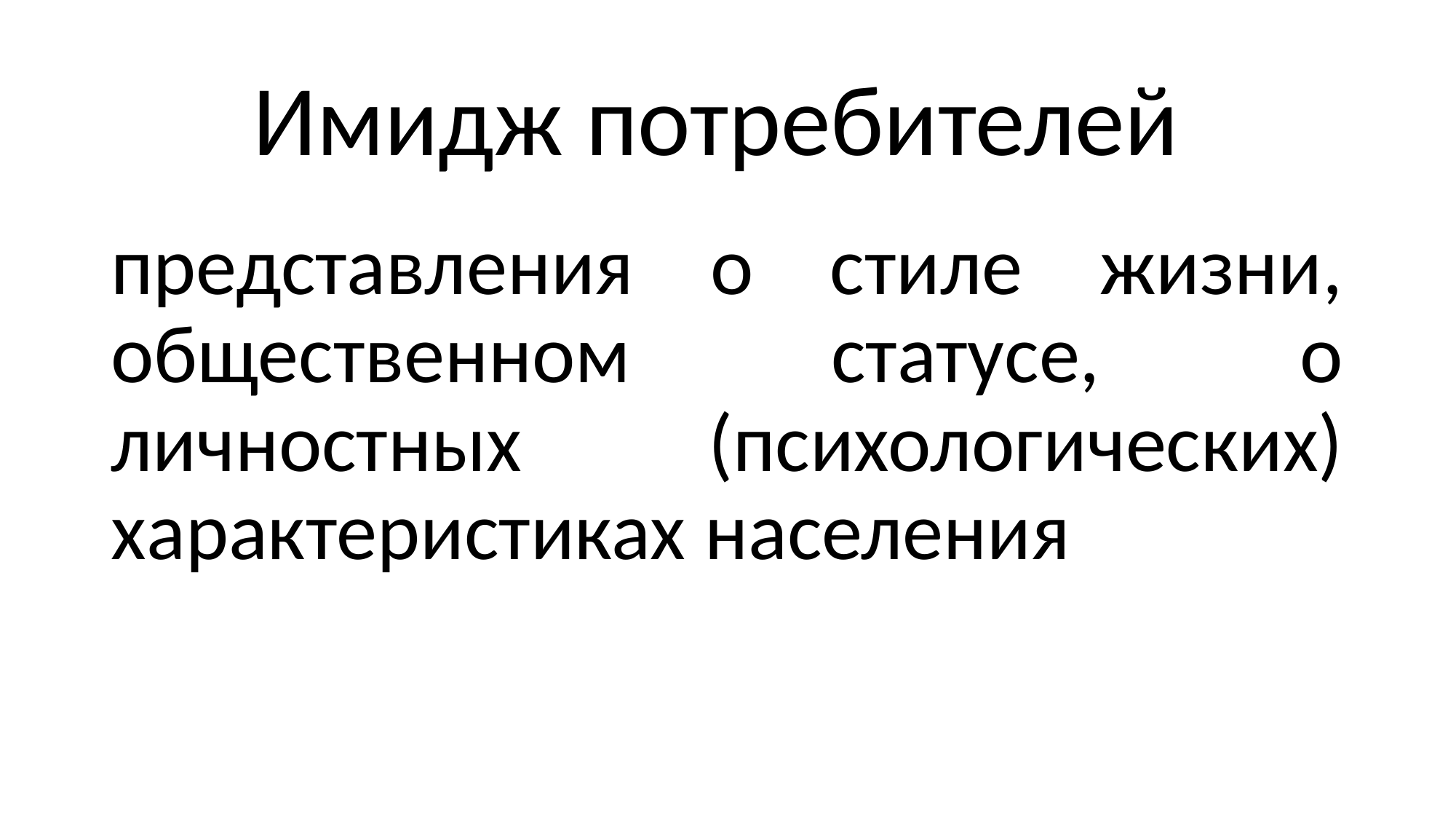

# Имидж потребителей
представления о стиле жизни, общественном статусе, о личностных (психологических) характеристиках населения